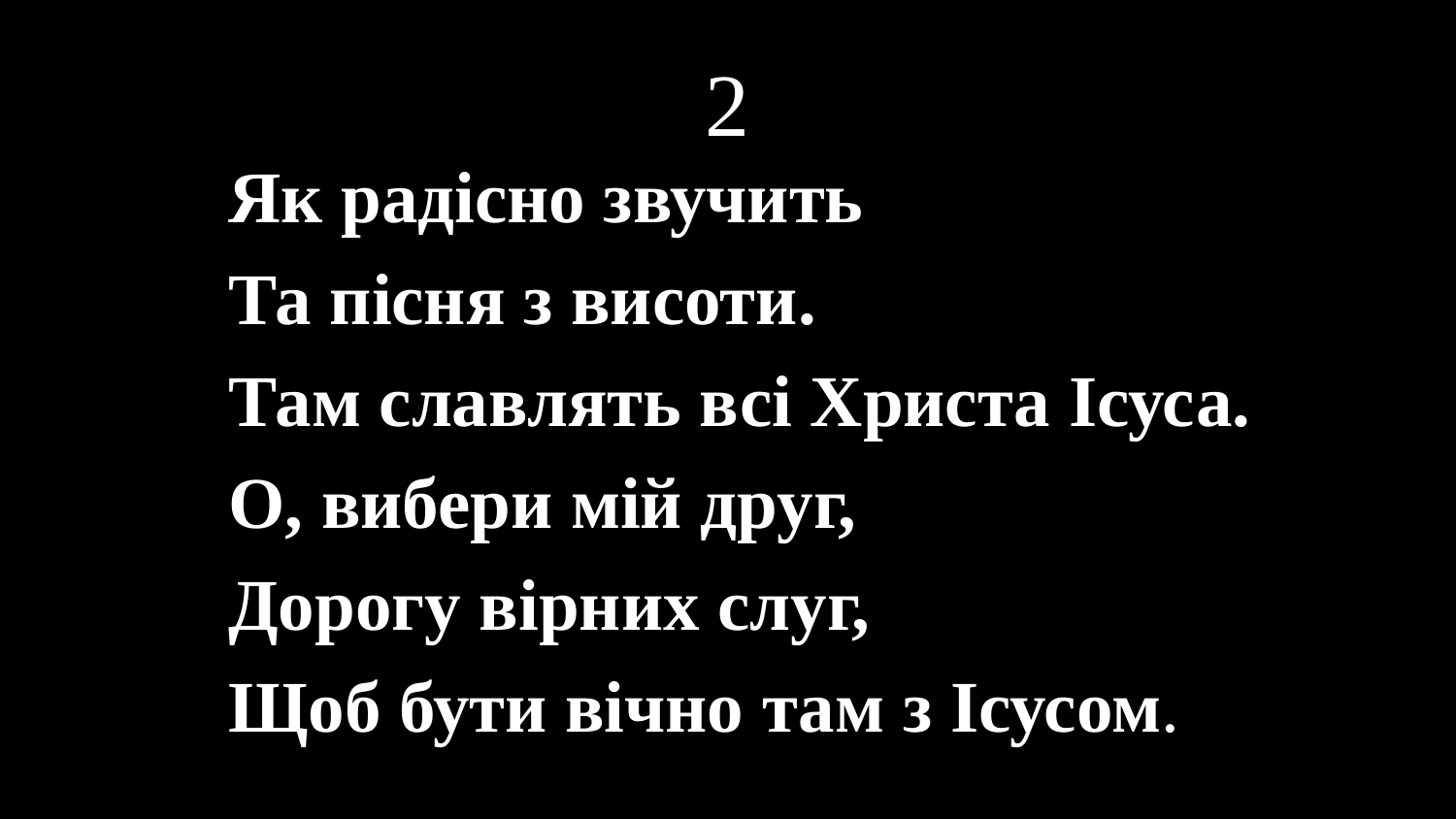

# 2
Як радісно звучить
Та пісня з висоти.
Там славлять всі Христа Ісуса.
О, вибери мій друг,
Дорогу вірних слуг,
Щоб бути вічно там з Ісусом.